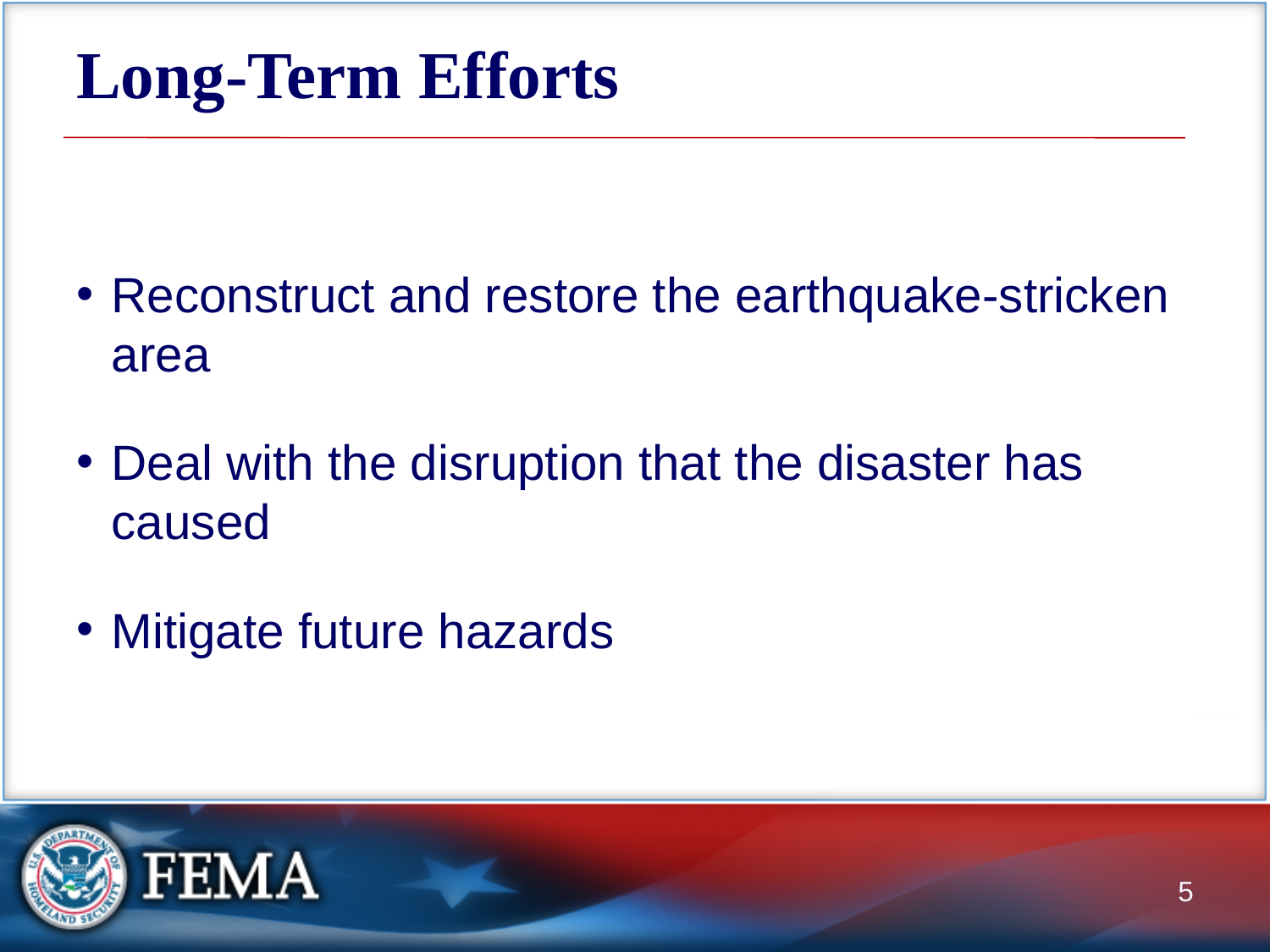

# Long-Term Efforts

Reconstruct and restore the earthquake-stricken area
Deal with the disruption that the disaster has caused
Mitigate future hazards
5